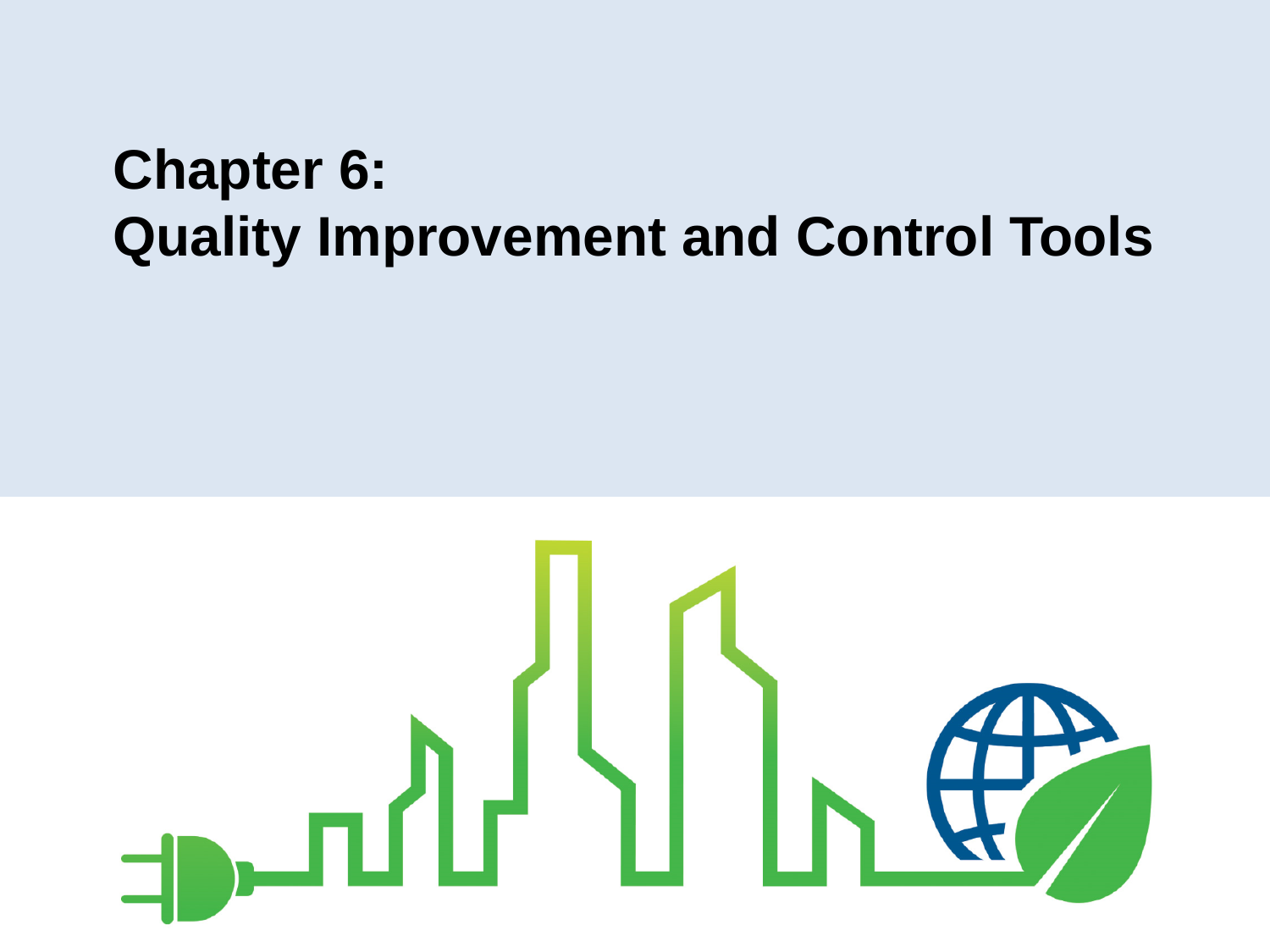

# Chapter 6: Quality Improvement and Control Tools
Venkataraman & Pinto, Operations Management, 1e. SAGE, 2018.
2